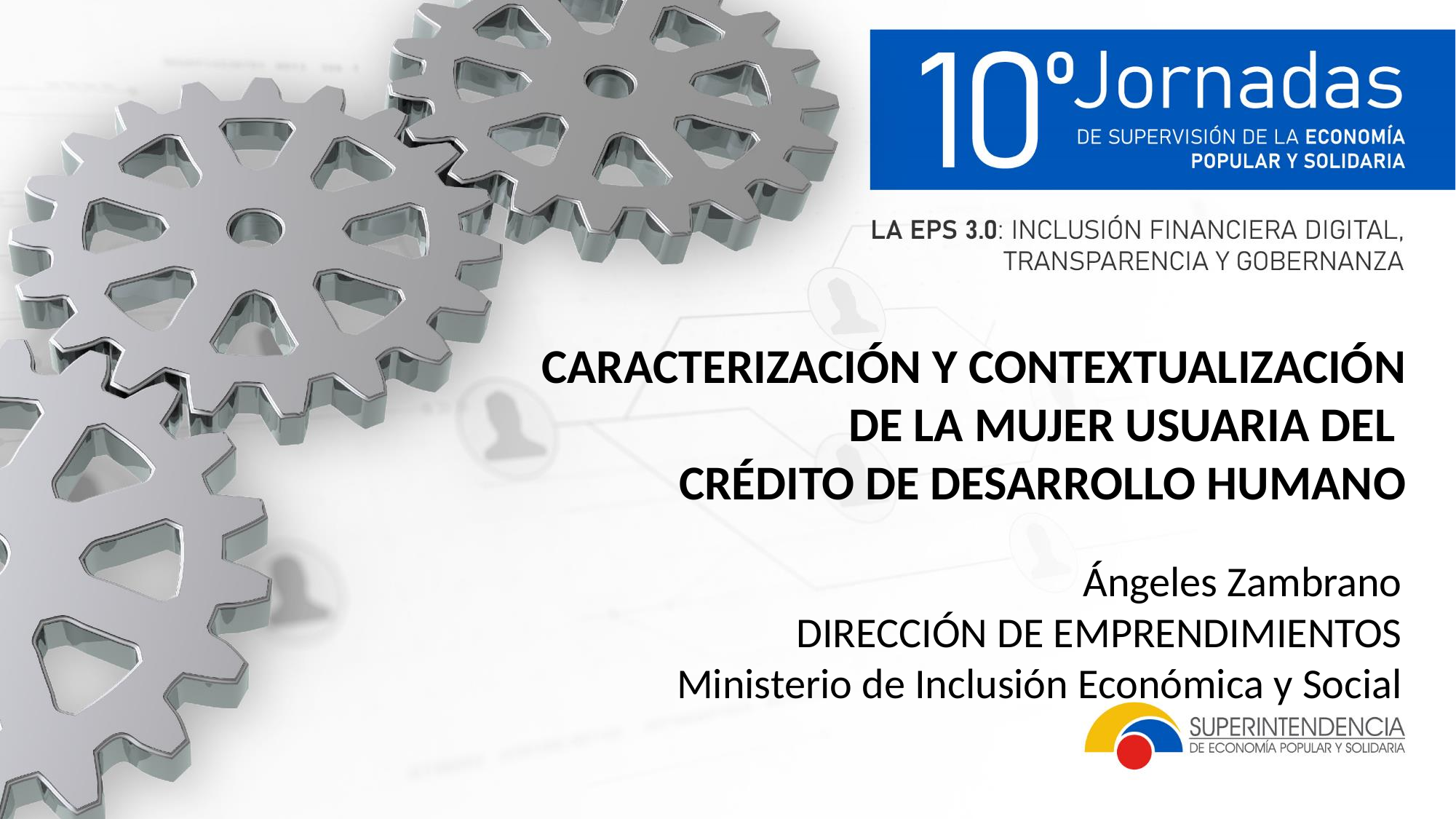

CARACTERIZACIÓN Y CONTEXTUALIZACIÓN
DE LA MUJER USUARIA DEL
CRÉDITO DE DESARROLLO HUMANO
Ángeles Zambrano
DIRECCIÓN DE EMPRENDIMIENTOS
Ministerio de Inclusión Económica y Social